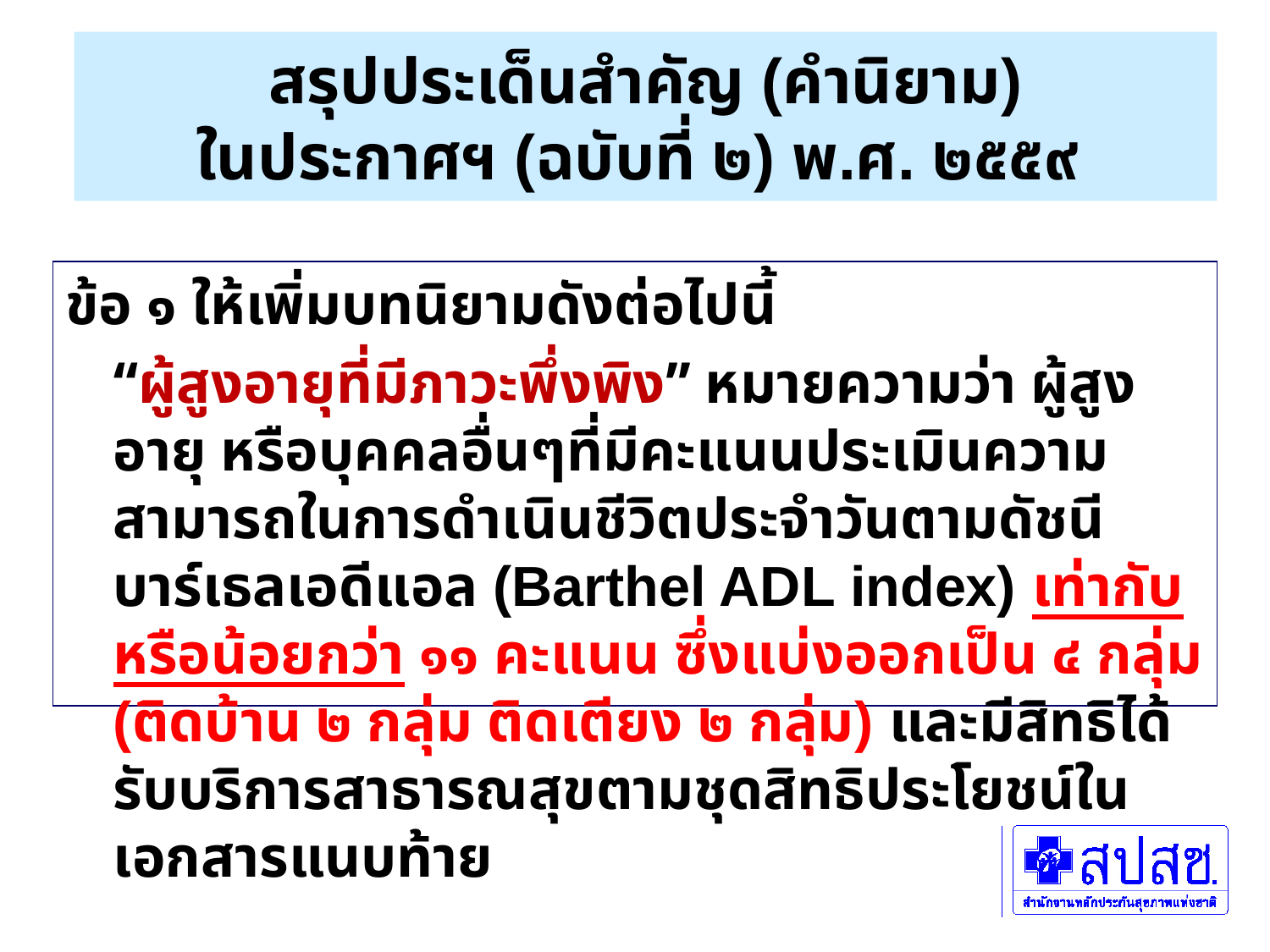

# สรุปประเด็นสำคัญ (คำนิยาม) ในประกาศฯ (ฉบับที่ ๒) พ.ศ. ๒๕๕๙
ข้อ ๑ ให้เพิ่มบทนิยามดังต่อไปนี้
	“ผู้สูงอายุที่มีภาวะพึ่งพิง” หมายความว่า ผู้สูงอายุ หรือบุคคลอื่นๆที่มีคะแนนประเมินความสามารถในการดำเนินชีวิตประจำวันตามดัชนีบาร์เธลเอดีแอล (Barthel ADL index) เท่ากับหรือน้อยกว่า ๑๑ คะแนน ซึ่งแบ่งออกเป็น ๔ กลุ่ม (ติดบ้าน ๒ กลุ่ม ติดเตียง ๒ กลุ่ม) และมีสิทธิได้รับบริการสาธารณสุขตามชุดสิทธิประโยชน์ในเอกสารแนบท้าย